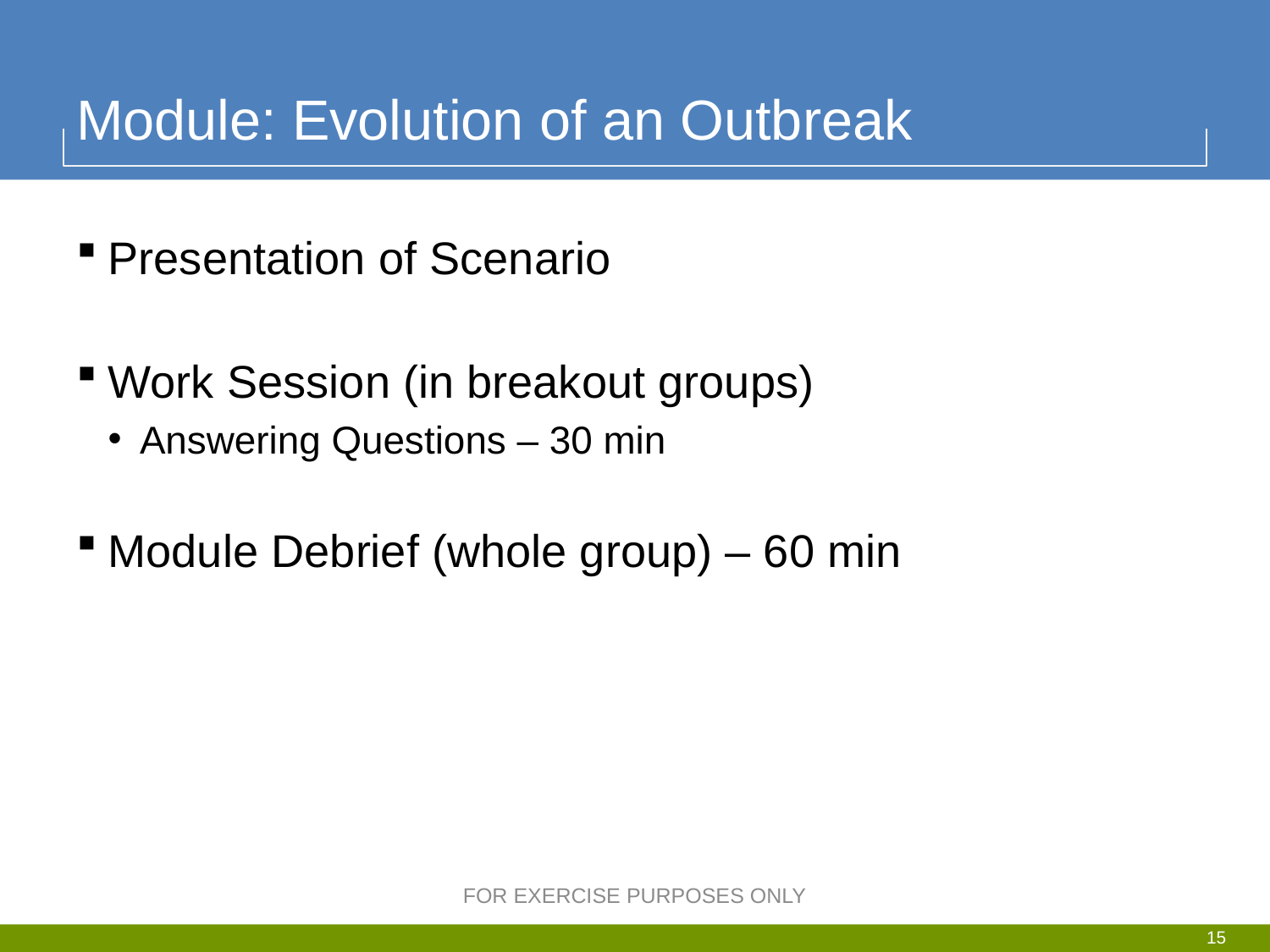

# Module: Evolution of an Outbreak
Presentation of Scenario
Work Session (in breakout groups)
Answering Questions – 30 min
Module Debrief (whole group) – 60 min
FOR EXERCISE PURPOSES ONLY